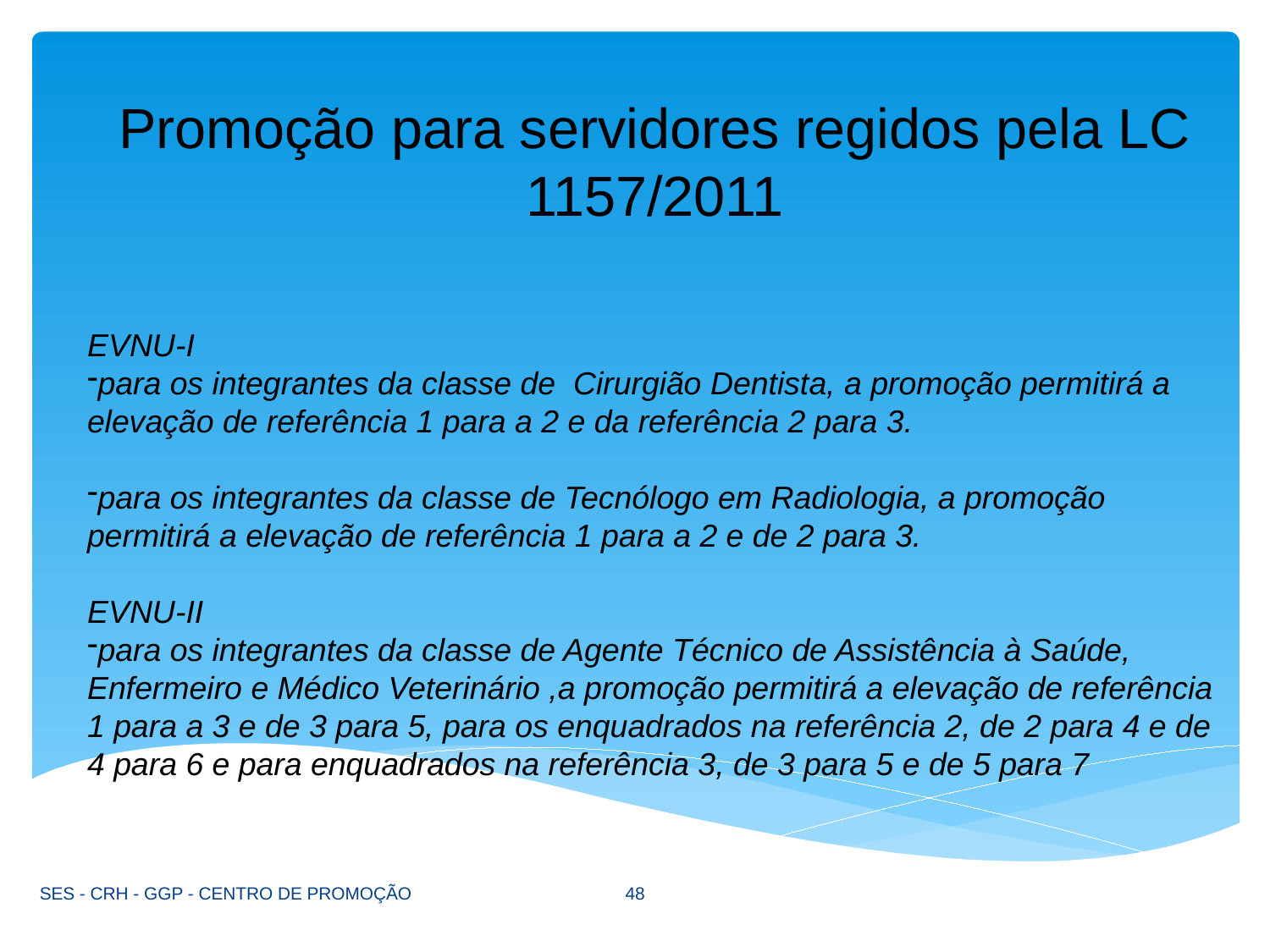

Promoção para servidores regidos pela LC 1157/2011

EVNU-I
para os integrantes da classe de  Cirurgião Dentista, a promoção permitirá a elevação de referência 1 para a 2 e da referência 2 para 3.

para os integrantes da classe de Tecnólogo em Radiologia, a promoção permitirá a elevação de referência 1 para a 2 e de 2 para 3.

EVNU-II
para os integrantes da classe de Agente Técnico de Assistência à Saúde, Enfermeiro e Médico Veterinário ,a promoção permitirá a elevação de referência 1 para a 3 e de 3 para 5, para os enquadrados na referência 2, de 2 para 4 e de 4 para 6 e para enquadrados na referência 3, de 3 para 5 e de 5 para 7
48
SES - CRH - GGP - CENTRO DE PROMOÇÃO